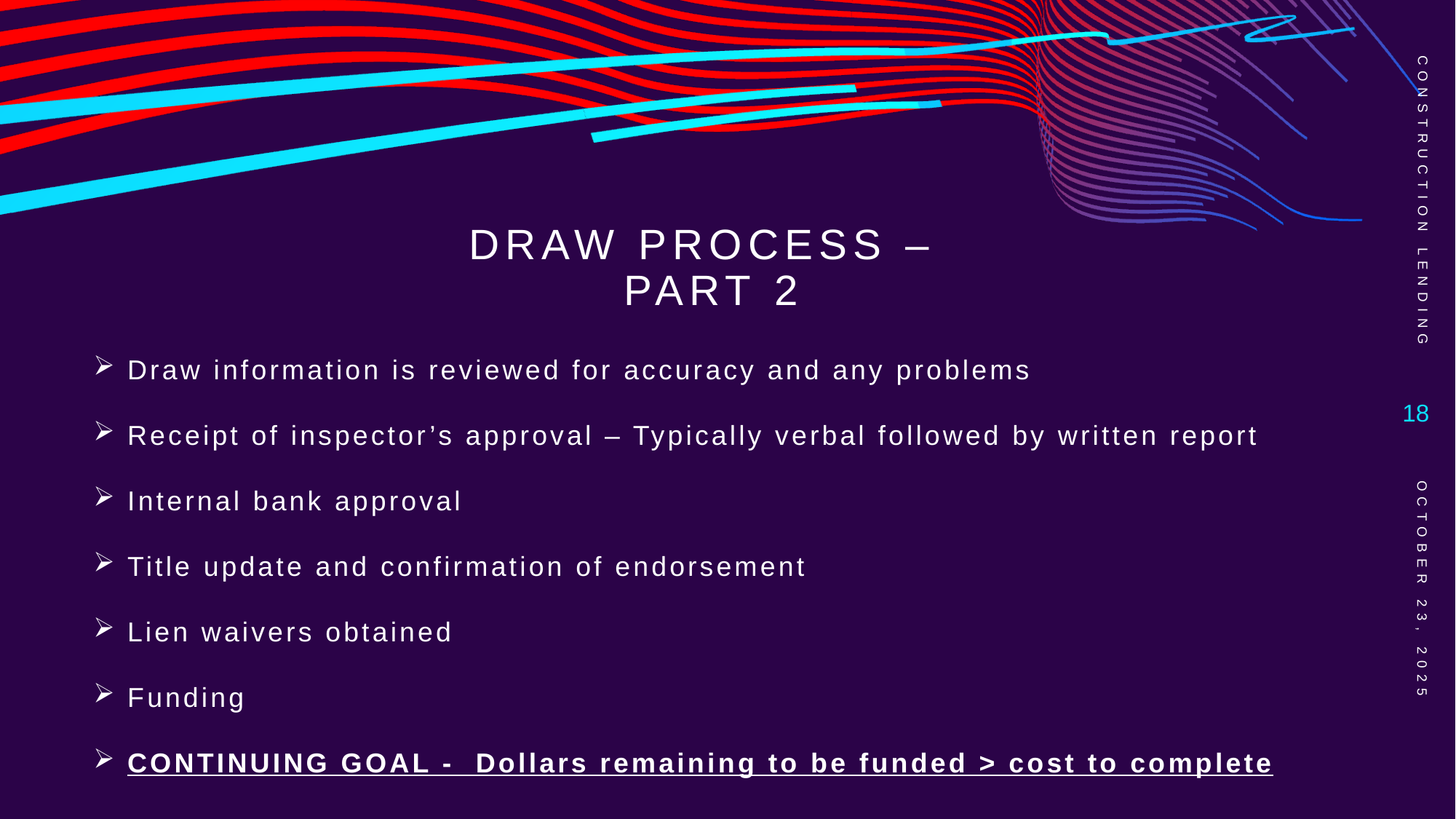

Construction lending
# Draw Process –  Part 2
Draw information is reviewed for accuracy and any problems
Receipt of inspector’s approval – Typically verbal followed by written report
Internal bank approval
Title update and confirmation of endorsement
Lien waivers obtained
Funding
CONTINUING GOAL -  Dollars remaining to be funded > cost to complete
18
October 23, 2025